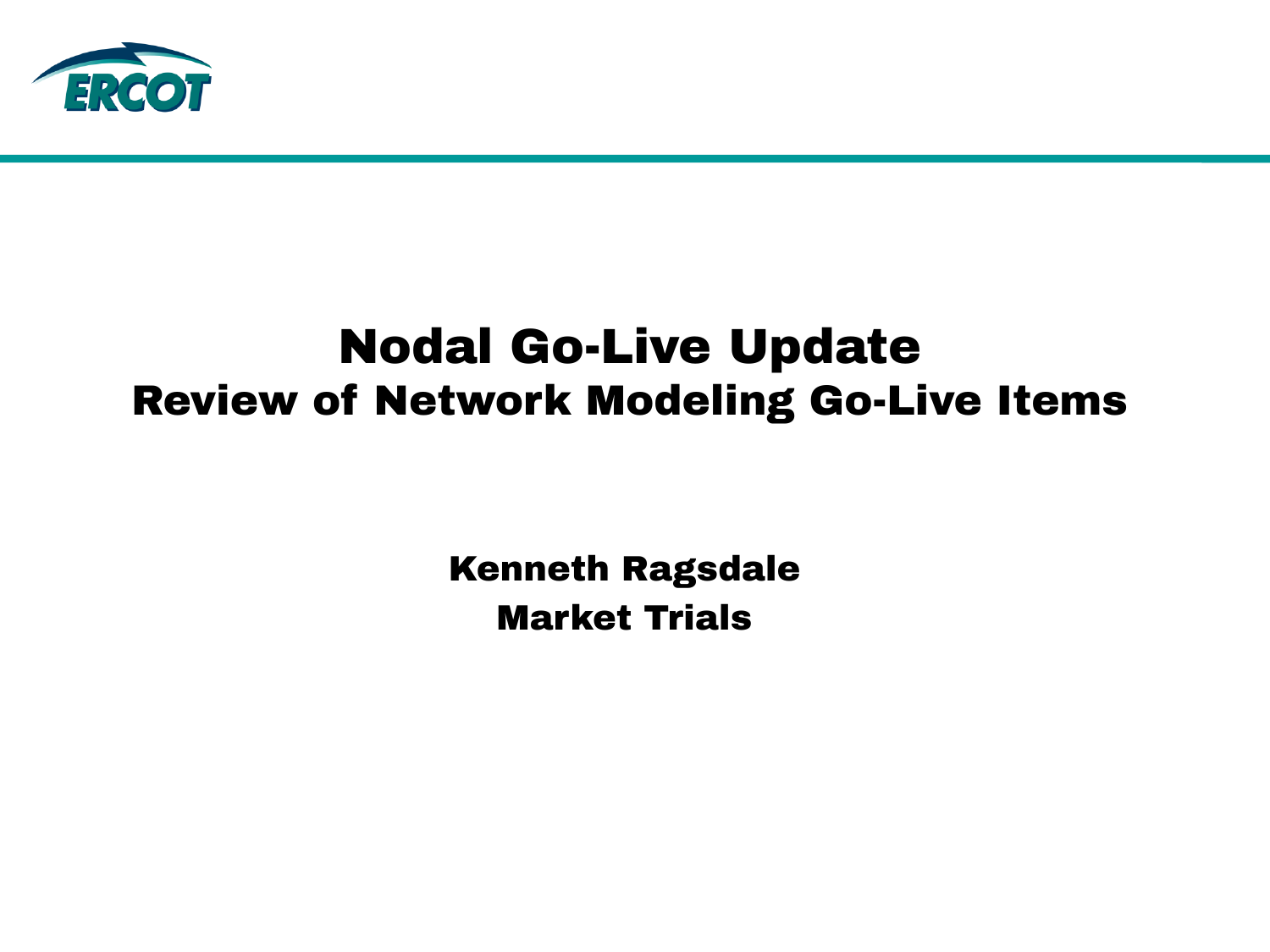

# Nodal Go-Live Update Review of Network Modeling Go-Live Items
Kenneth Ragsdale
Market Trials